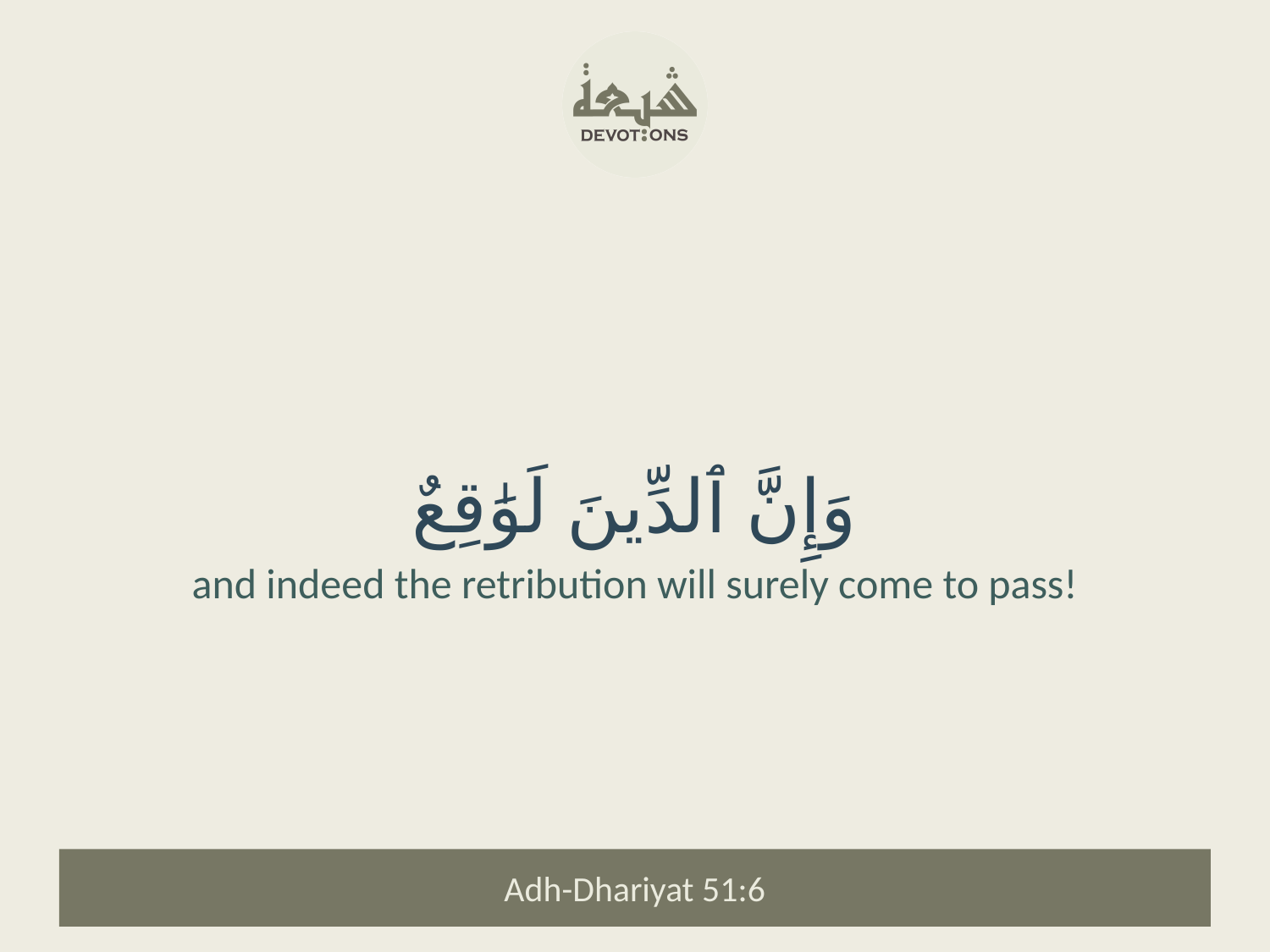

وَإِنَّ ٱلدِّينَ لَوَٰقِعٌ
and indeed the retribution will surely come to pass!
Adh-Dhariyat 51:6